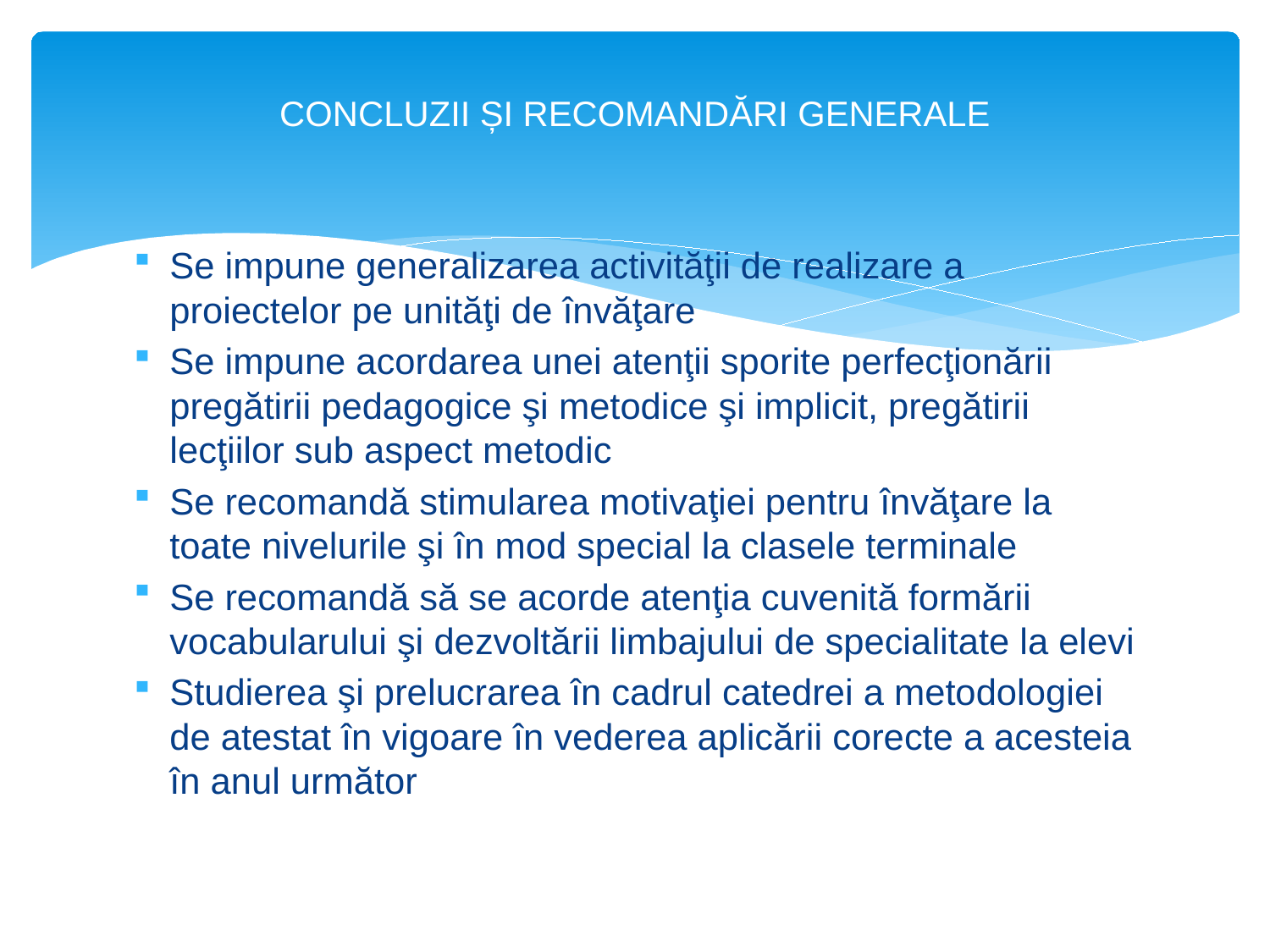

# CONCLUZII ȘI RECOMANDĂRI GENERALE
Se impune generalizarea activităţii de realizare a proiectelor pe unităţi de învăţare
Se impune acordarea unei atenţii sporite perfecţionării pregătirii pedagogice şi metodice şi implicit, pregătirii lecţiilor sub aspect metodic
Se recomandă stimularea motivaţiei pentru învăţare la toate nivelurile şi în mod special la clasele terminale
Se recomandă să se acorde atenţia cuvenită formării vocabularului şi dezvoltării limbajului de specialitate la elevi
Studierea şi prelucrarea în cadrul catedrei a metodologiei de atestat în vigoare în vederea aplicării corecte a acesteia în anul următor